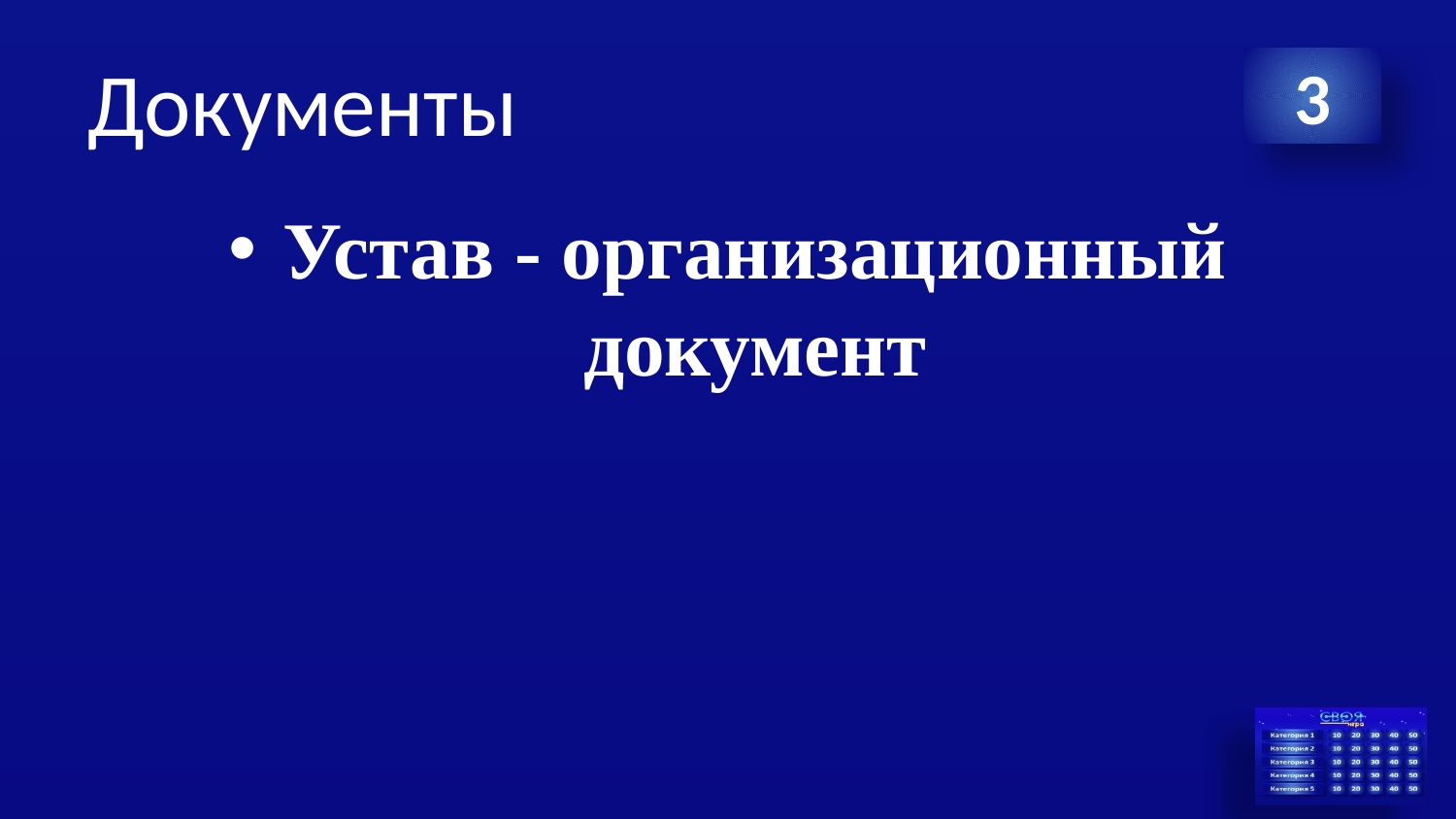

# Документы
3
Устав - организационный документ